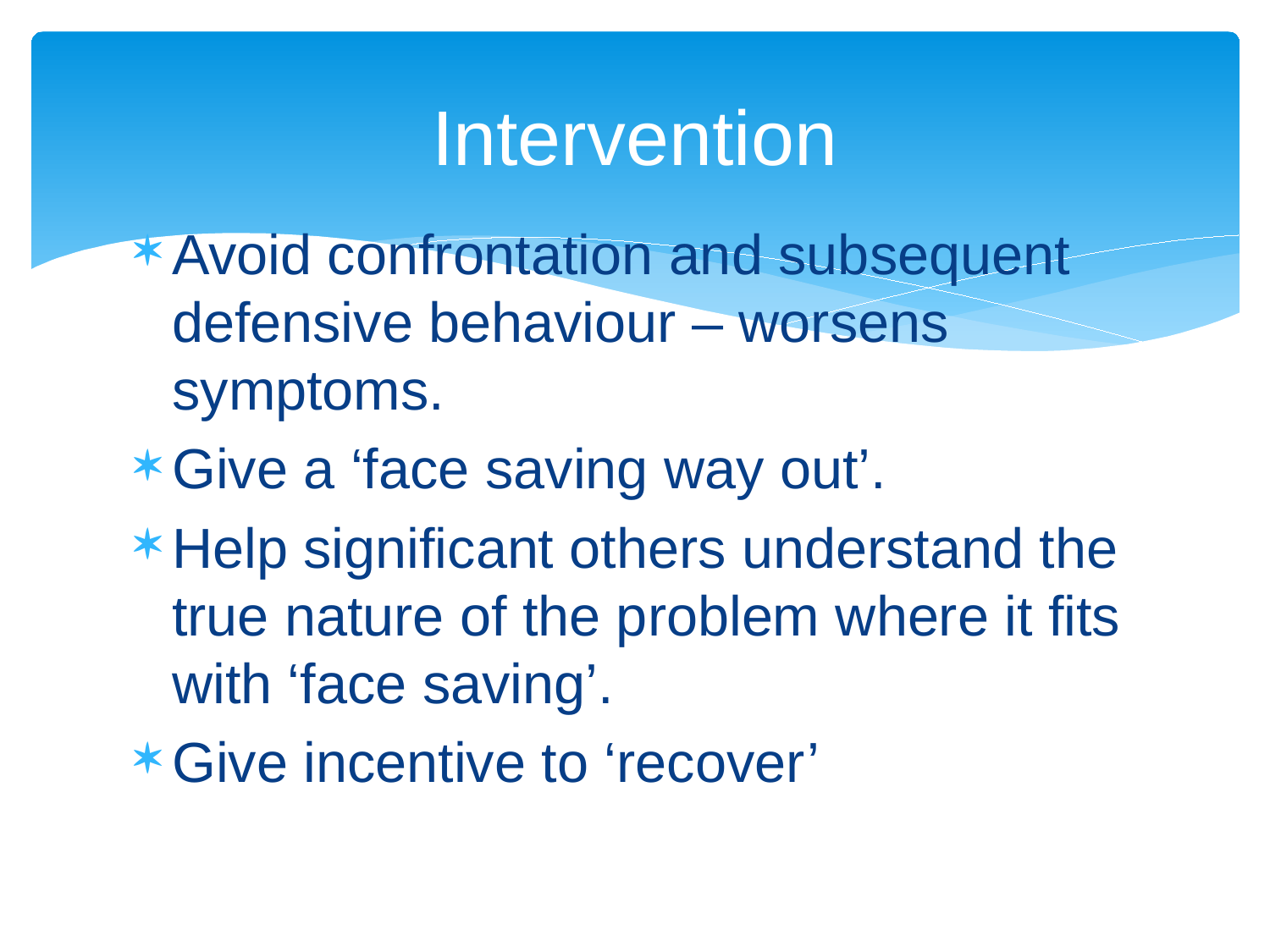

# Intervention
Avoid confrontation and subsequent defensive behaviour – worsens symptoms.
Give a ‘face saving way out’.
Help significant others understand the true nature of the problem where it fits with ‘face saving’.
Give incentive to ‘recover’